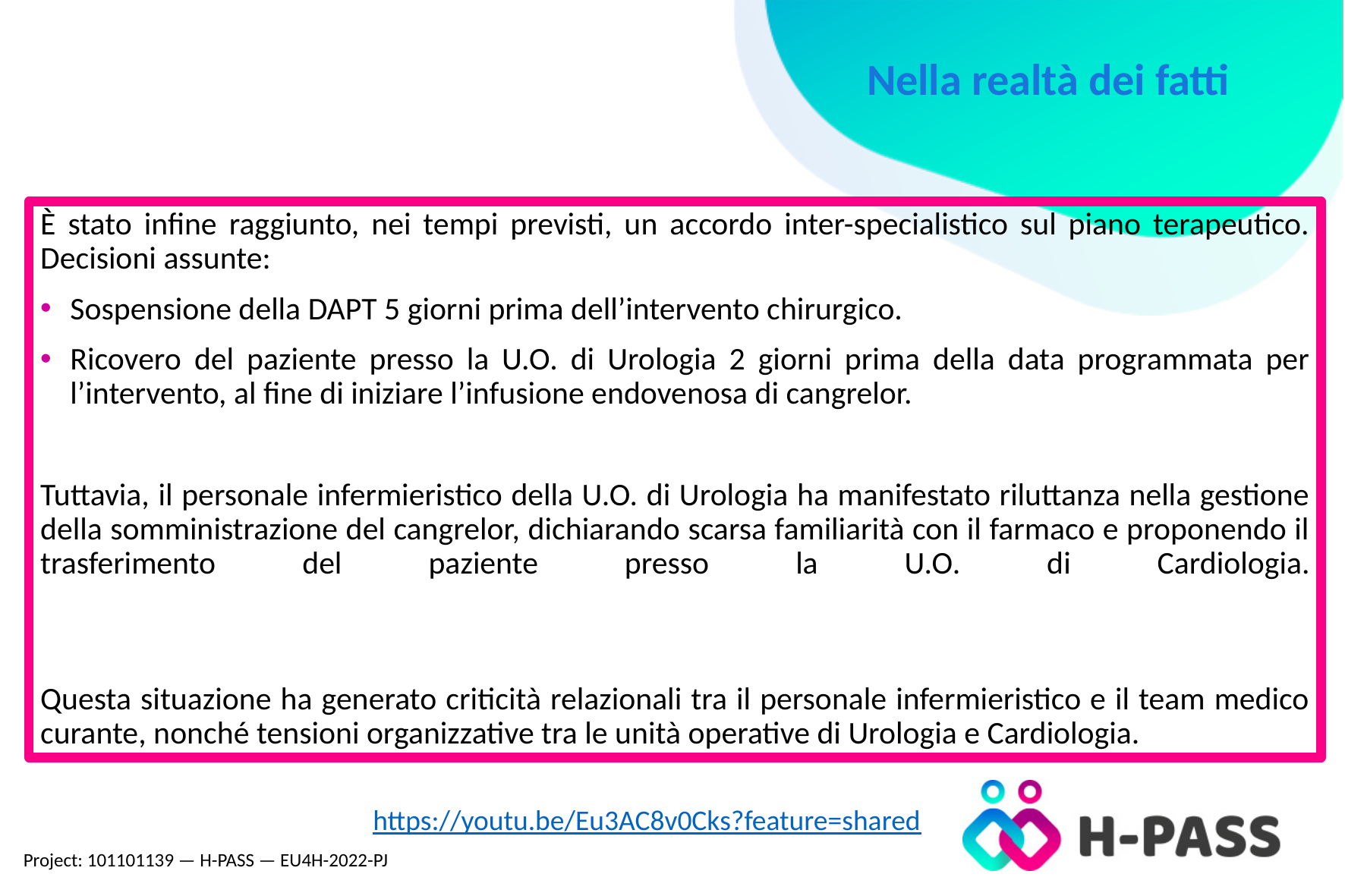

# Nella realtà dei fatti
È stato infine raggiunto, nei tempi previsti, un accordo inter-specialistico sul piano terapeutico. Decisioni assunte:
Sospensione della DAPT 5 giorni prima dell’intervento chirurgico.
Ricovero del paziente presso la U.O. di Urologia 2 giorni prima della data programmata per l’intervento, al fine di iniziare l’infusione endovenosa di cangrelor.

Tuttavia, il personale infermieristico della U.O. di Urologia ha manifestato riluttanza nella gestione della somministrazione del cangrelor, dichiarando scarsa familiarità con il farmaco e proponendo il trasferimento del paziente presso la U.O. di Cardiologia.

Questa situazione ha generato criticità relazionali tra il personale infermieristico e il team medico curante, nonché tensioni organizzative tra le unità operative di Urologia e Cardiologia.

https://youtu.be/Eu3AC8v0Cks?feature=shared
Project: 101101139 — H-PASS — EU4H-2022-PJ